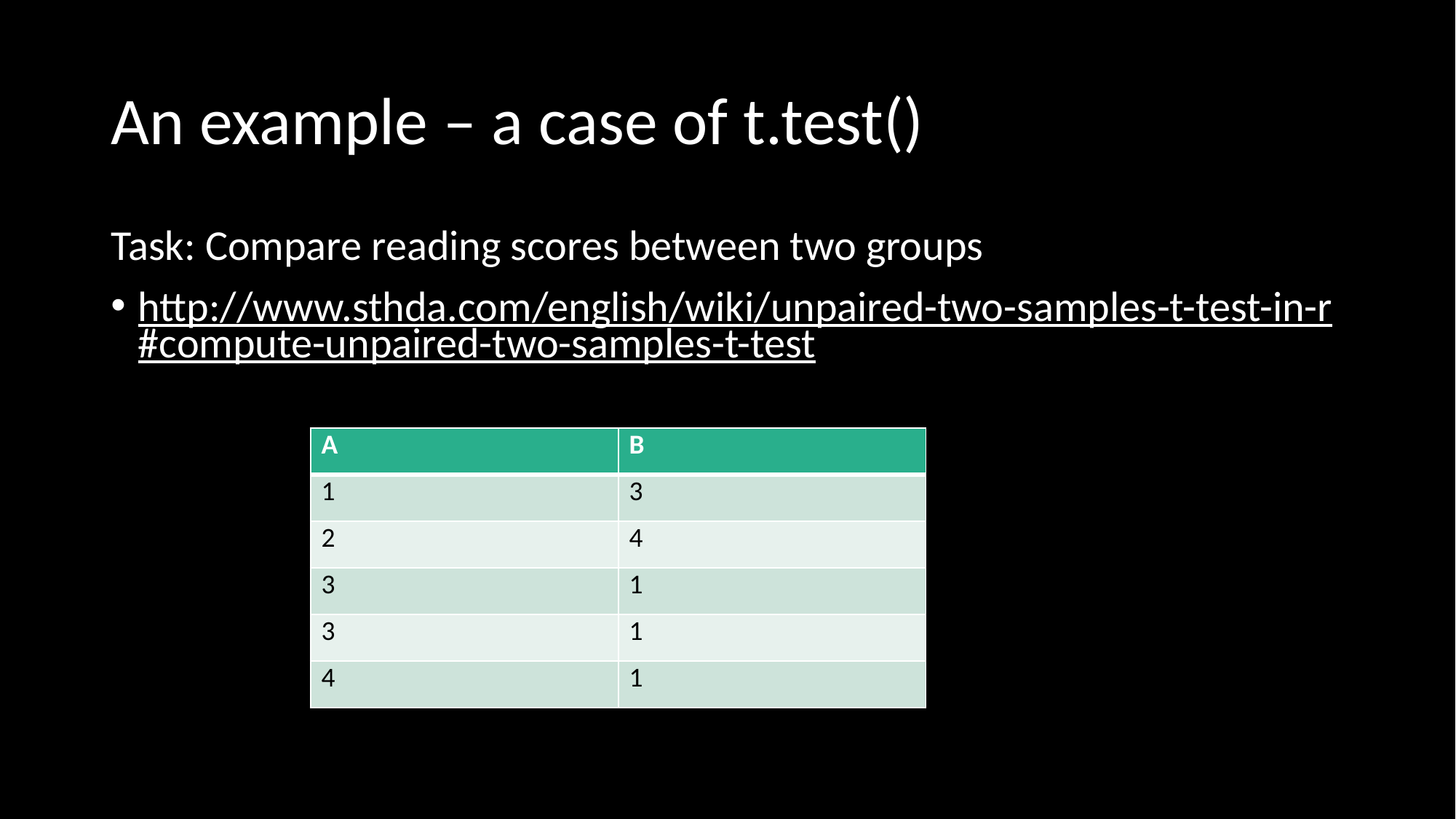

# An example – a case of t.test()
Task: Compare reading scores between two groups
http://www.sthda.com/english/wiki/unpaired-two-samples-t-test-in-r#compute-unpaired-two-samples-t-test

| A | B |
| --- | --- |
| 1 | 3 |
| 2 | 4 |
| 3 | 1 |
| 3 | 1 |
| 4 | 1 |